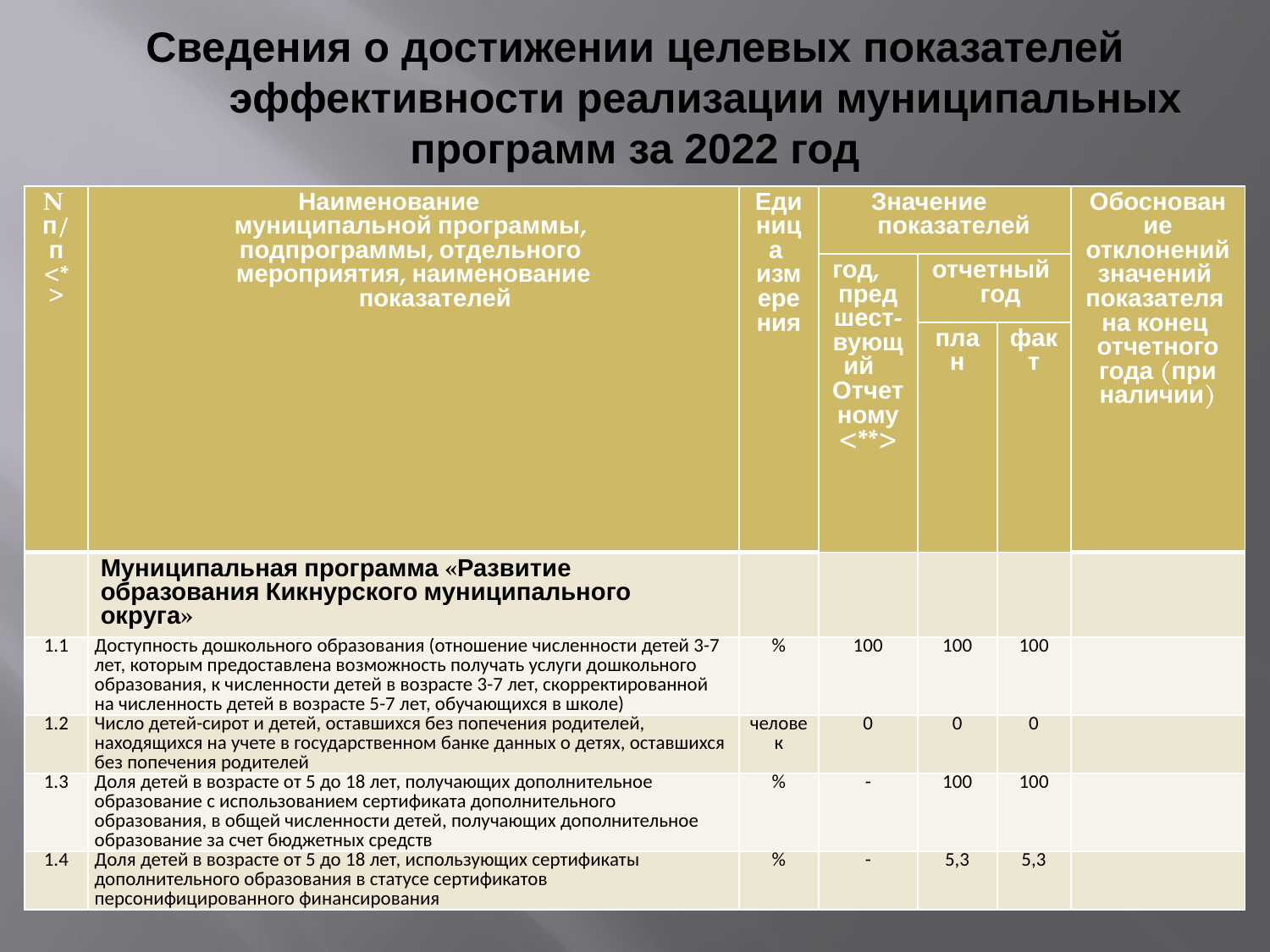

# Сведения о достижении целевых показателей эффективности реализации муниципальных программ за 2022 год
| N п/п <\*> | Наименование муниципальной программы, подпрограммы, отдельного мероприятия, наименование показателей | Единица измерения | Значение показателей |  |  | Обоснование отклонений значений показателя на конец отчетного года (при наличии) |
| --- | --- | --- | --- | --- | --- | --- |
|  |  |  | год, предшест- вующий Отчетному <\*\*> | отчетный год |  |  |
|  |  |  |  | план | факт |  |
|  | Муниципальная программа «Развитие образования Кикнурского муниципального округа» |  |  |  |  |  |
| 1.1 | Доступность дошкольного образования (отношение численности детей 3-7 лет, которым предоставлена возможность получать услуги дошкольного образования, к численности детей в возрасте 3-7 лет, скорректированной на численность детей в возрасте 5-7 лет, обучающихся в школе) | % | 100 | 100 | 100 |  |
| 1.2 | Число детей-сирот и детей, оставшихся без попечения родителей, находящихся на учете в государственном банке данных о детях, оставшихся без попечения родителей | человек | 0 | 0 | 0 |  |
| 1.3 | Доля детей в возрасте от 5 до 18 лет, получающих дополнительное образование с использованием сертификата дополнительного образования, в общей численности детей, получающих дополнительное образование за счет бюджетных средств | % | - | 100 | 100 |  |
| 1.4 | Доля детей в возрасте от 5 до 18 лет, использующих сертификаты дополнительного образования в статусе сертификатов персонифицированного финансирования | % | - | 5,3 | 5,3 |  |